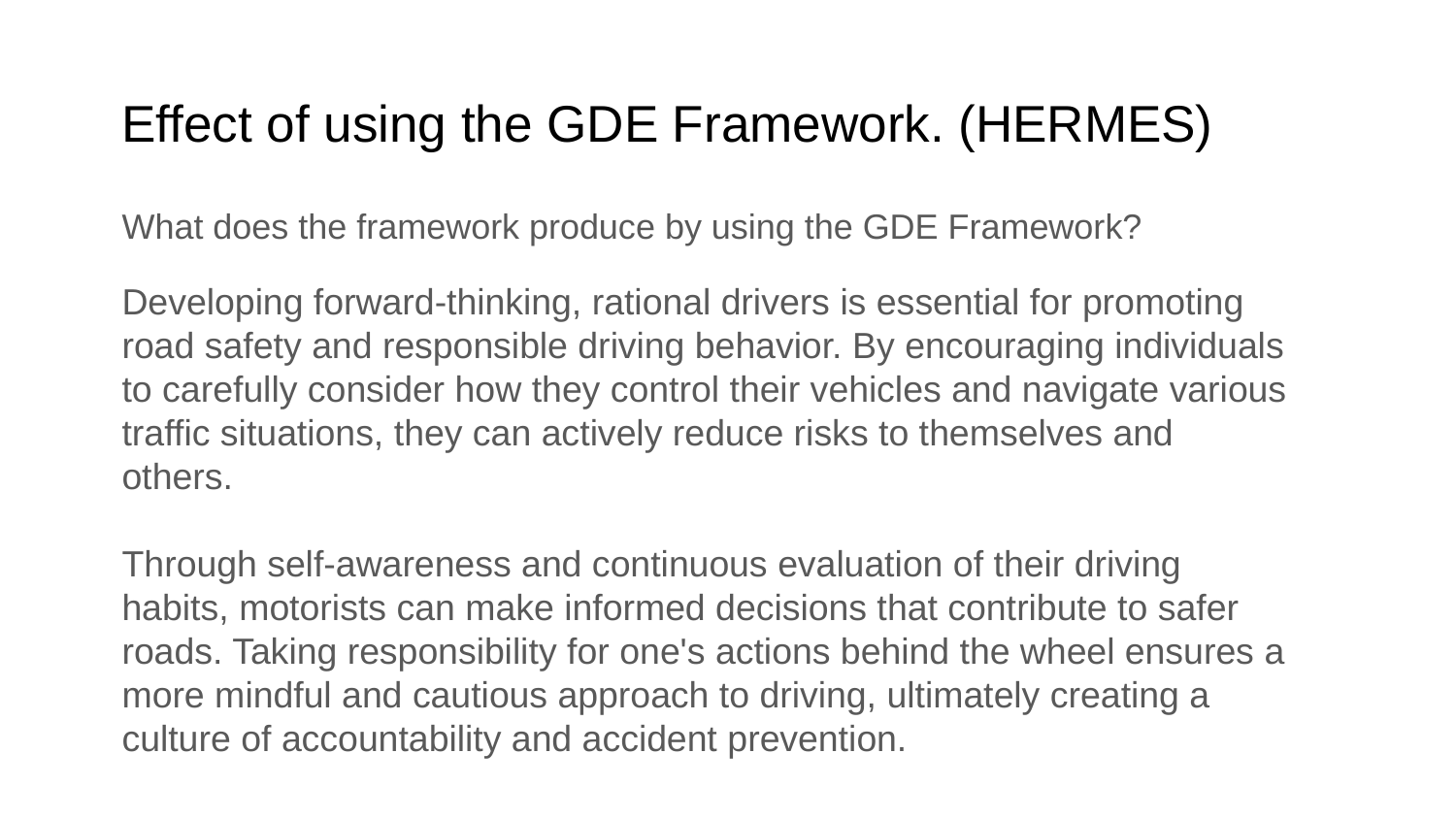

# Effect of using the GDE Framework. (HERMES)
What does the framework produce by using the GDE Framework?

Developing forward-thinking, rational drivers is essential for promoting road safety and responsible driving behavior. By encouraging individuals to carefully consider how they control their vehicles and navigate various traffic situations, they can actively reduce risks to themselves and others.

Through self-awareness and continuous evaluation of their driving habits, motorists can make informed decisions that contribute to safer roads. Taking responsibility for one's actions behind the wheel ensures a more mindful and cautious approach to driving, ultimately creating a culture of accountability and accident prevention.